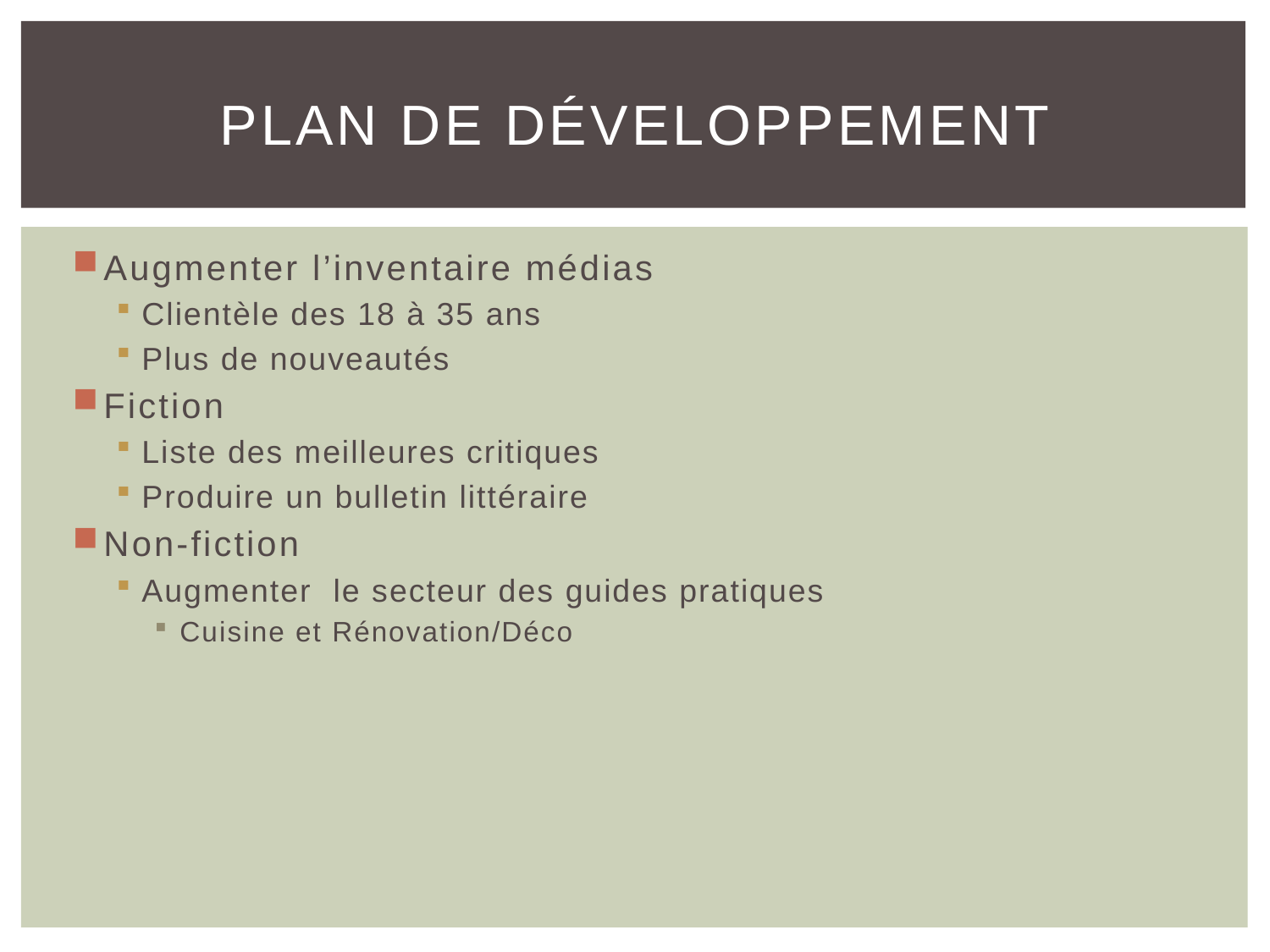

# Plan de développement
Augmenter l’inventaire médias
Clientèle des 18 à 35 ans
Plus de nouveautés
Fiction
Liste des meilleures critiques
Produire un bulletin littéraire
Non-fiction
Augmenter  le secteur des guides pratiques
Cuisine et Rénovation/Déco